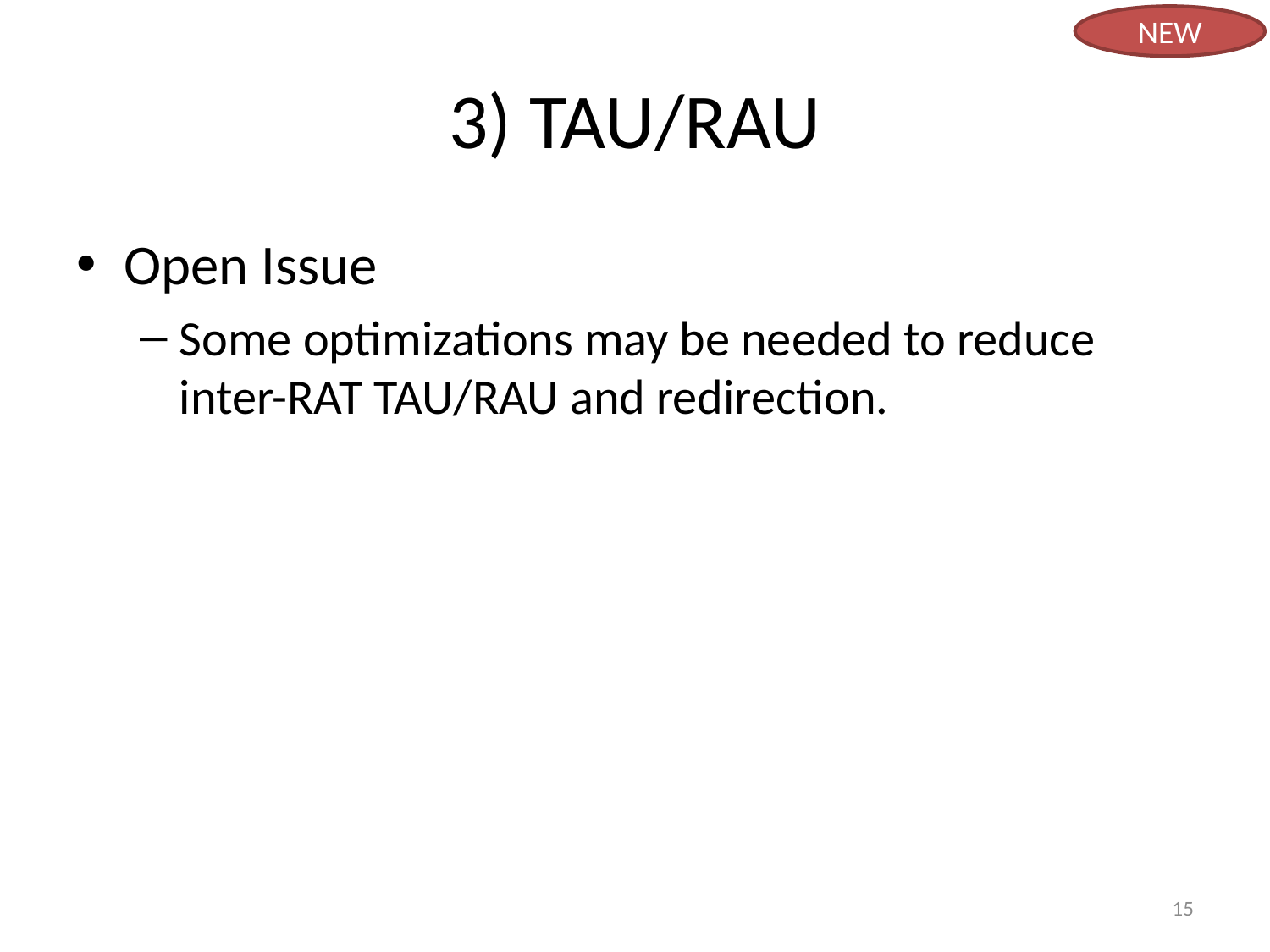

NEW
# 3) TAU/RAU
Open Issue
Some optimizations may be needed to reduce inter-RAT TAU/RAU and redirection.
15